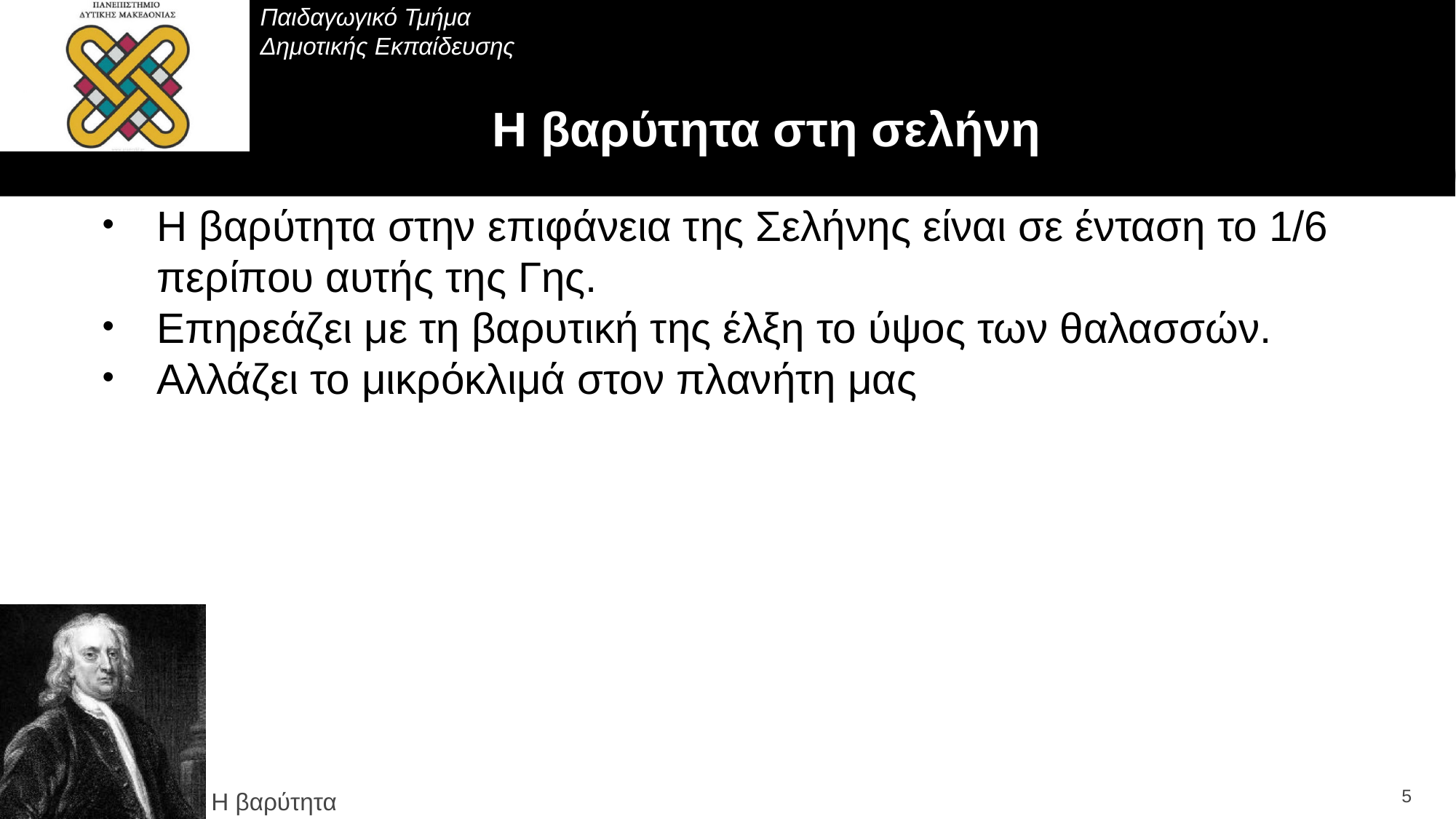

# Η βαρύτητα στη σελήνη
Η βαρύτητα στην επιφάνεια της Σελήνης είναι σε ένταση το 1/6 περίπου αυτής της Γης.
Επηρεάζει με τη βαρυτική της έλξη το ύψος των θαλασσών.
Αλλάζει το μικρόκλιμά στον πλανήτη μας

5
Η βαρύτητα